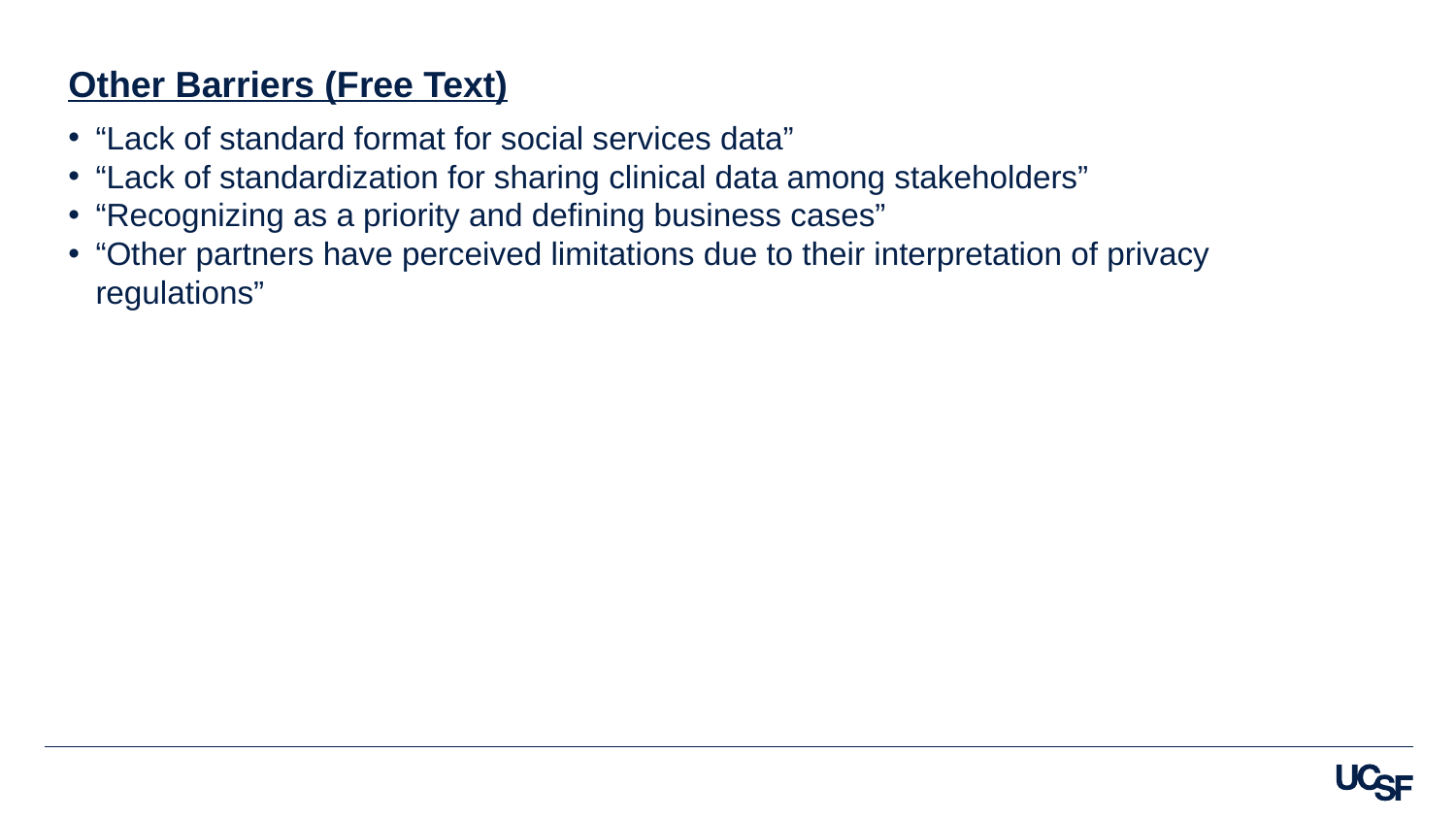

Other Barriers (Free Text)
“Lack of standard format for social services data”
“Lack of standardization for sharing clinical data among stakeholders”
“Recognizing as a priority and defining business cases”
“Other partners have perceived limitations due to their interpretation of privacy regulations”